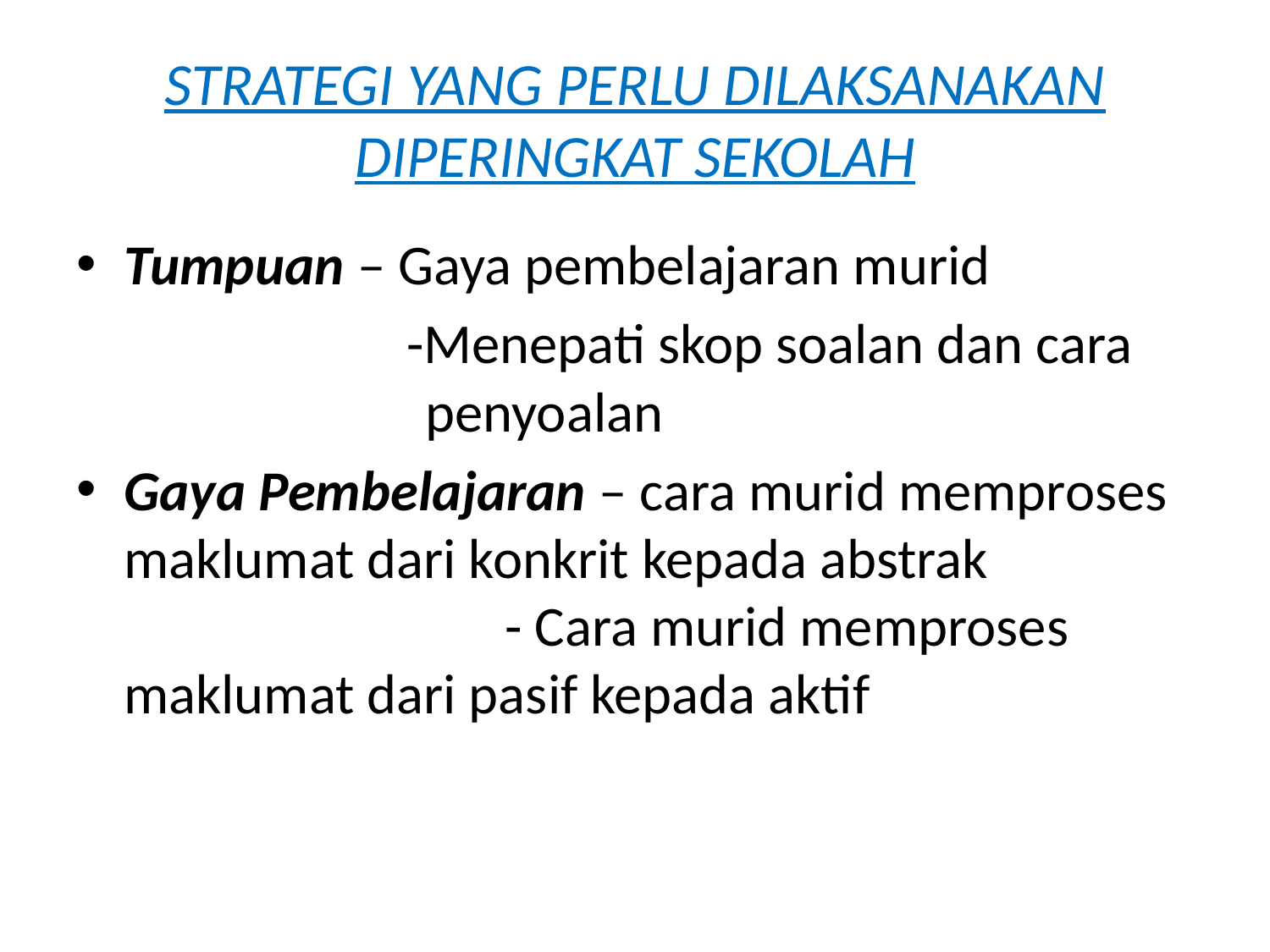

# STRATEGI YANG PERLU DILAKSANAKAN DIPERINGKAT SEKOLAH
Tumpuan – Gaya pembelajaran murid
 -Menepati skop soalan dan cara penyoalan
Gaya Pembelajaran – cara murid memproses   maklumat dari konkrit kepada abstrak					- Cara murid memproses maklumat dari pasif kepada aktif